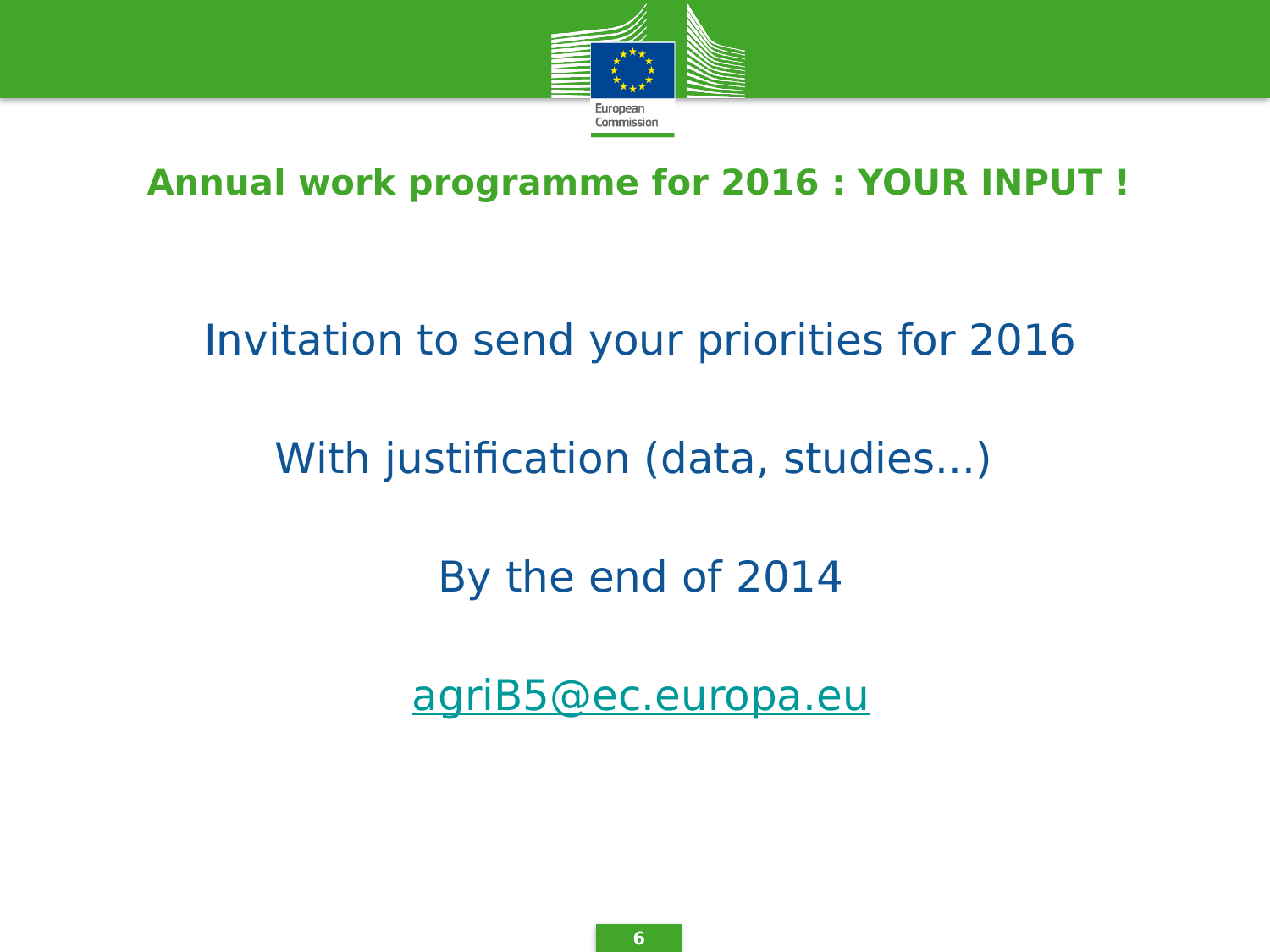

# Annual work programme for 2016 : YOUR INPUT !
Invitation to send your priorities for 2016

With justification (data, studies...)

By the end of 2014

agriB5@ec.europa.eu

6